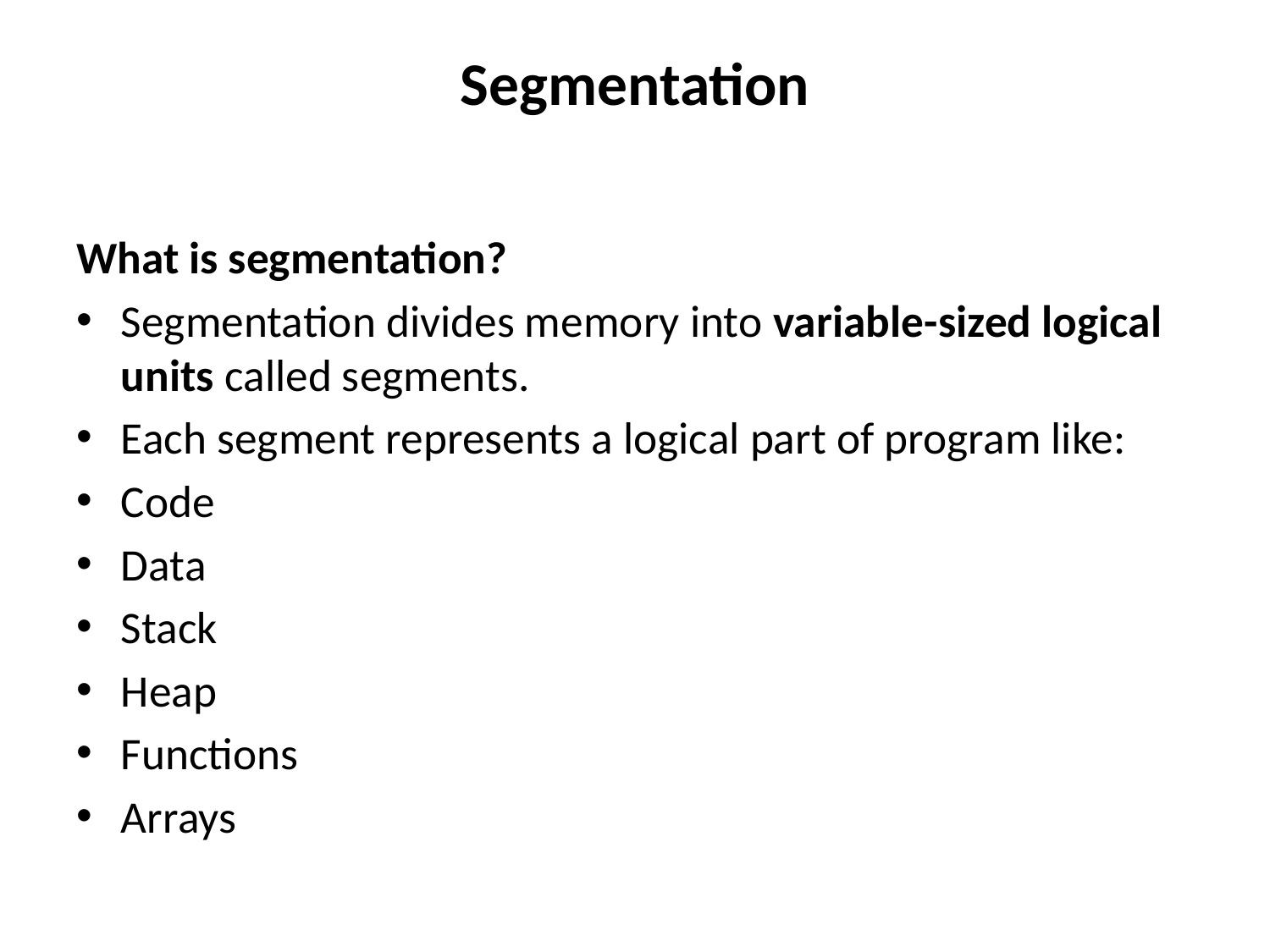

# Segmentation
What is segmentation?
Segmentation divides memory into variable-sized logical units called segments.
Each segment represents a logical part of program like:
Code
Data
Stack
Heap
Functions
Arrays